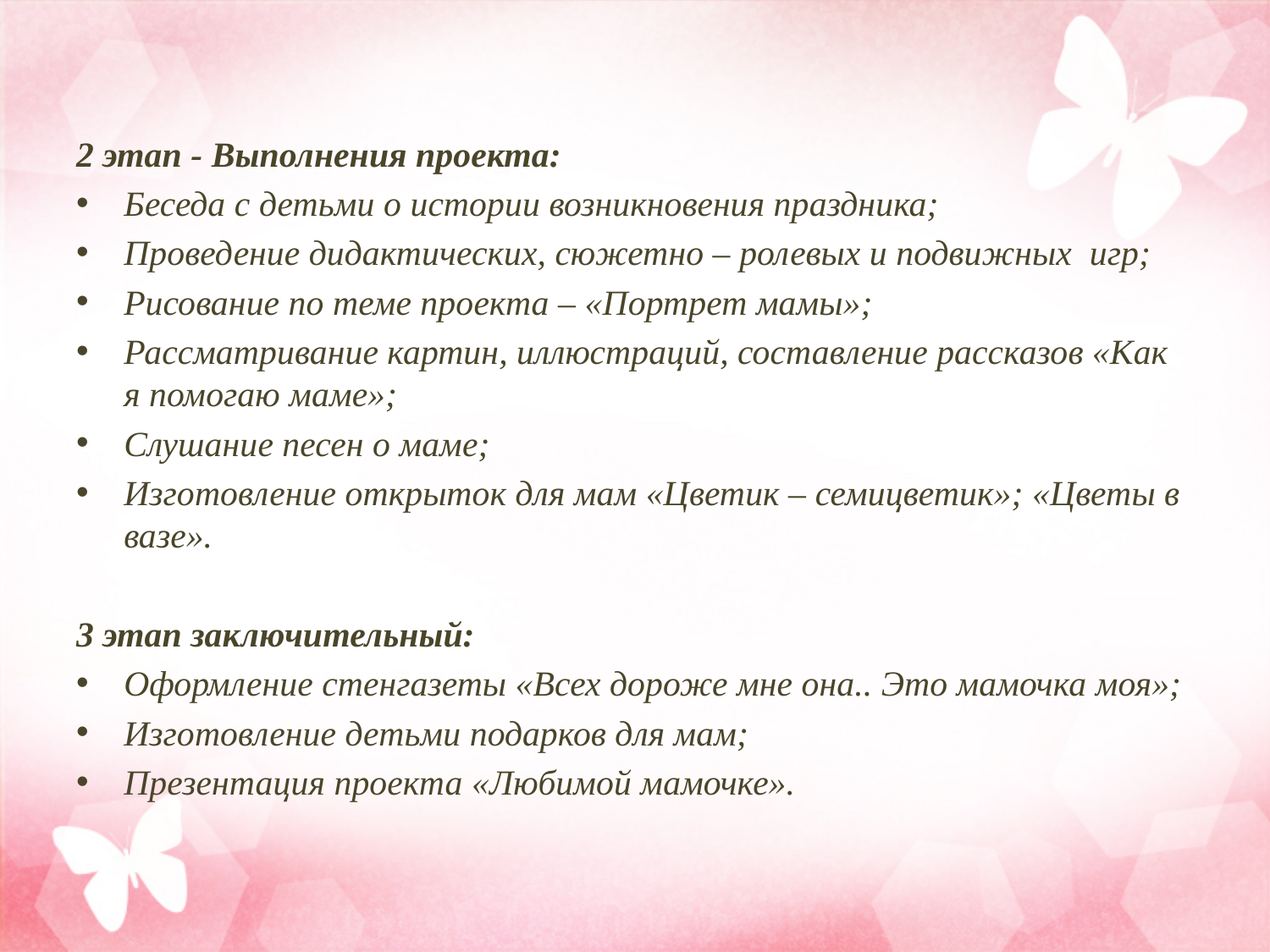

2 этап - Выполнения проекта:
Беседа с детьми о истории возникновения праздника;
Проведение дидактических, сюжетно – ролевых и подвижных  игр;
Рисование по теме проекта – «Портрет мамы»;
Рассматривание картин, иллюстраций, составление рассказов «Как я помогаю маме»;
Слушание песен о маме;
Изготовление открыток для мам «Цветик – семицветик»; «Цветы в вазе».

3 этап заключительный:
Оформление стенгазеты «Всех дороже мне она.. Это мамочка моя»;
Изготовление детьми подарков для мам;
Презентация проекта «Любимой мамочке».